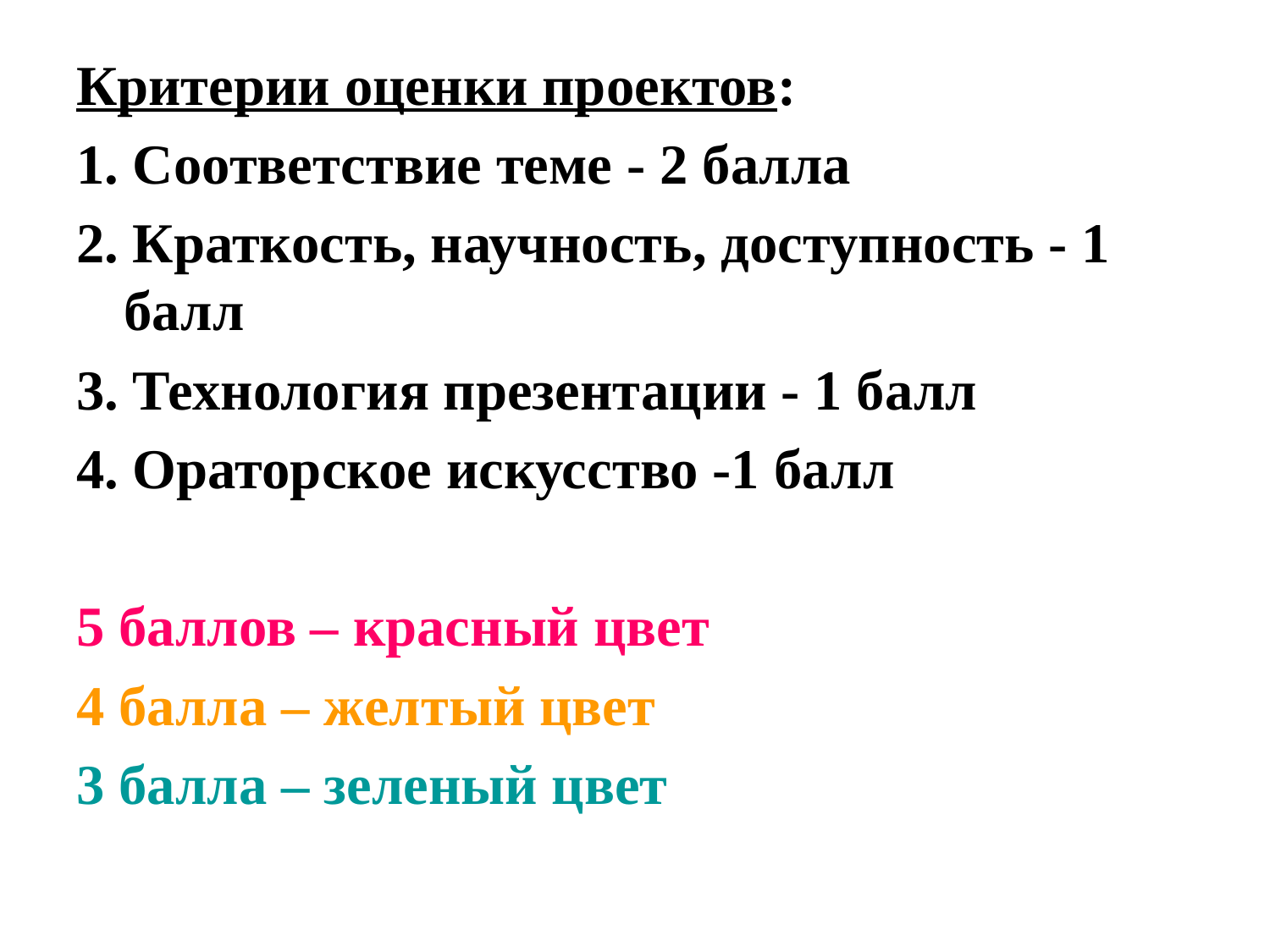

#
Критерии оценки проектов:
1. Соответствие теме - 2 балла
2. Краткость, научность, доступность - 1 балл
3. Технология презентации - 1 балл
4. Ораторское искусство -1 балл

5 баллов – красный цвет
4 балла – желтый цвет
3 балла – зеленый цвет